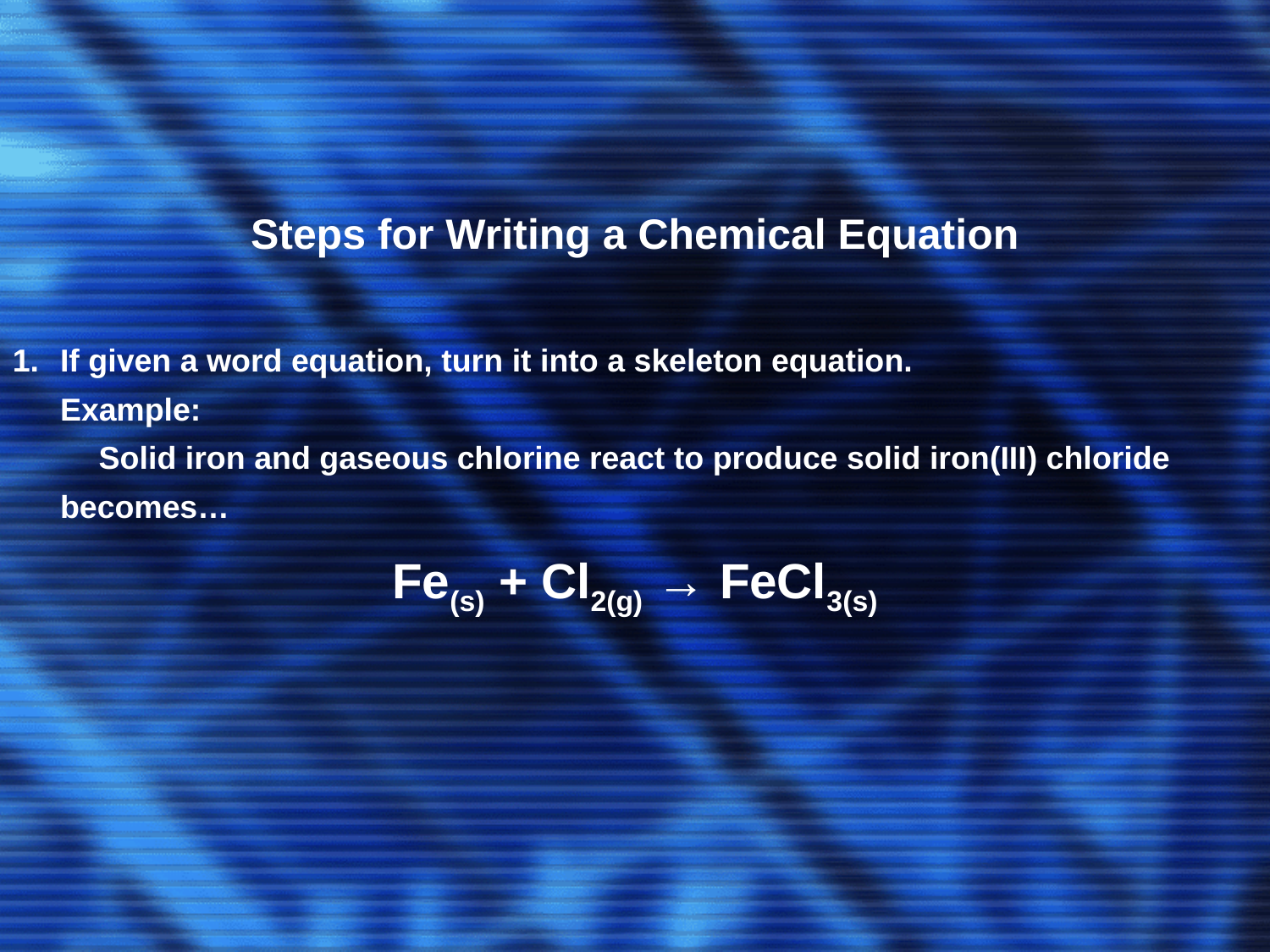

Steps for Writing a Chemical Equation

If given a word equation, turn it into a skeleton equation.
	Example:
Solid iron and gaseous chlorine react to produce solid iron(III) chloride
	becomes…
Fe(s) + Cl2(g) → FeCl3(s)